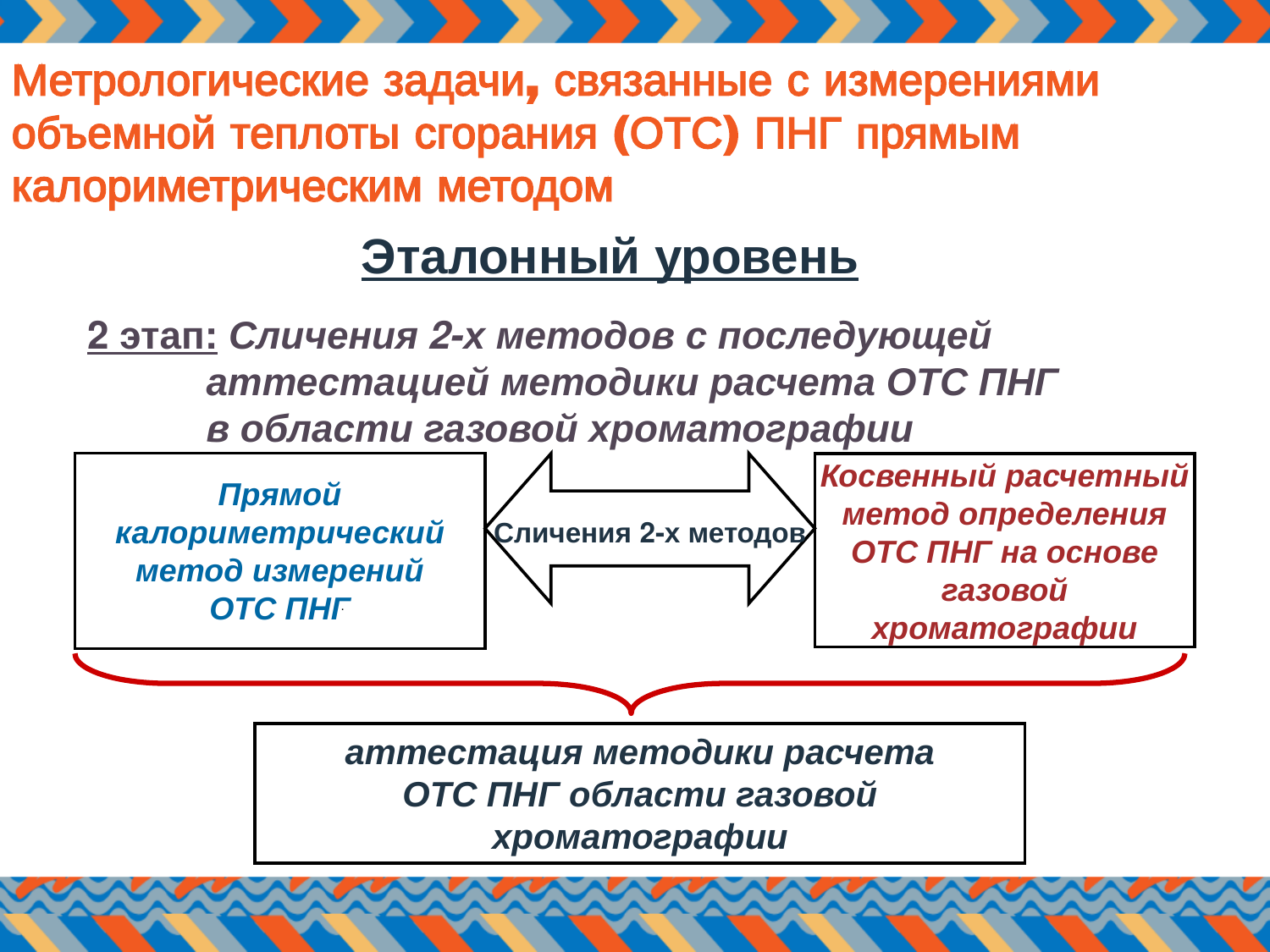

Метрологические задачи, связанные с измерениями объемной теплоты сгорания (ОТС) ПНГ прямым калориметрическим методом

Эталонный уровень
2 этап: Сличения 2-х методов с последующей
           аттестацией методики расчета ОТС ПНГ
           в области газовой хроматографии
Прямой калориметрический метод измерений
ОТС ПНГ

Косвенный расчетный метод определения ОТС ПНГ на основе газовой
хроматографии
Сличения 2-х методов

аттестация методики расчета
ОТС ПНГ области газовой хроматографии